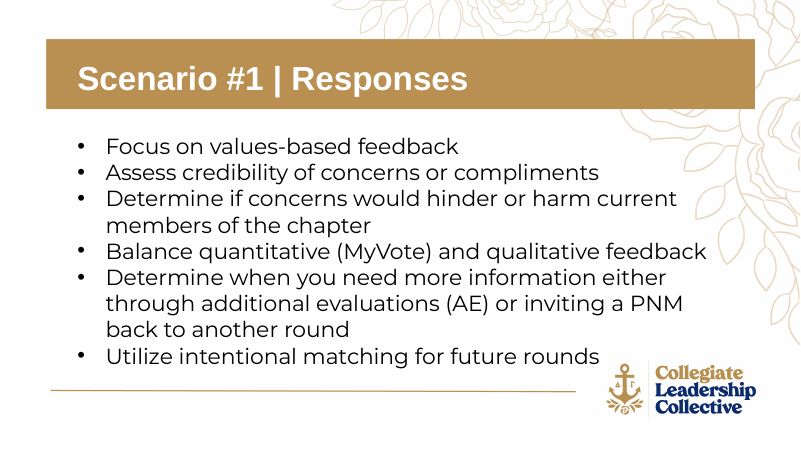

Scenario #1 | Responses
Focus on values-based feedback
Assess credibility of concerns or compliments
Determine if concerns would hinder or harm current members of the chapter
Balance quantitative (MyVote) and qualitative feedback
Determine when you need more information either through additional evaluations (AE) or inviting a PNM back to another round
Utilize intentional matching for future rounds